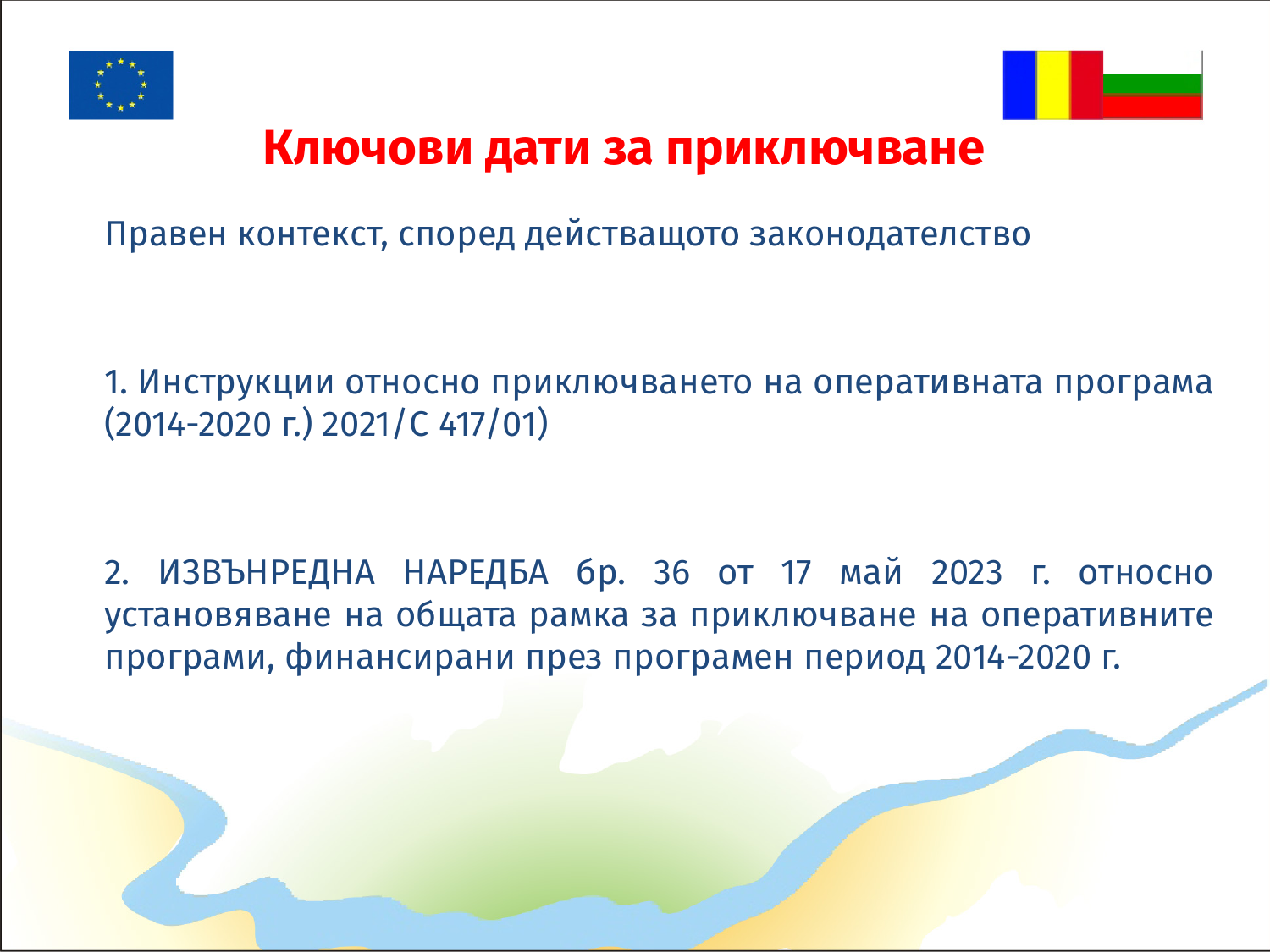

Ключови дати за приключване
Правен контекст, според действащото законодателство

1. Инструкции относно приключването на оперативната програма (2014-2020 г.) 2021/C 417/01)

2. ИЗВЪНРЕДНА НАРЕДБА бр. 36 от 17 май 2023 г. относно установяване на общата рамка за приключване на оперативните програми, финансирани през програмен период 2014-2020 г.